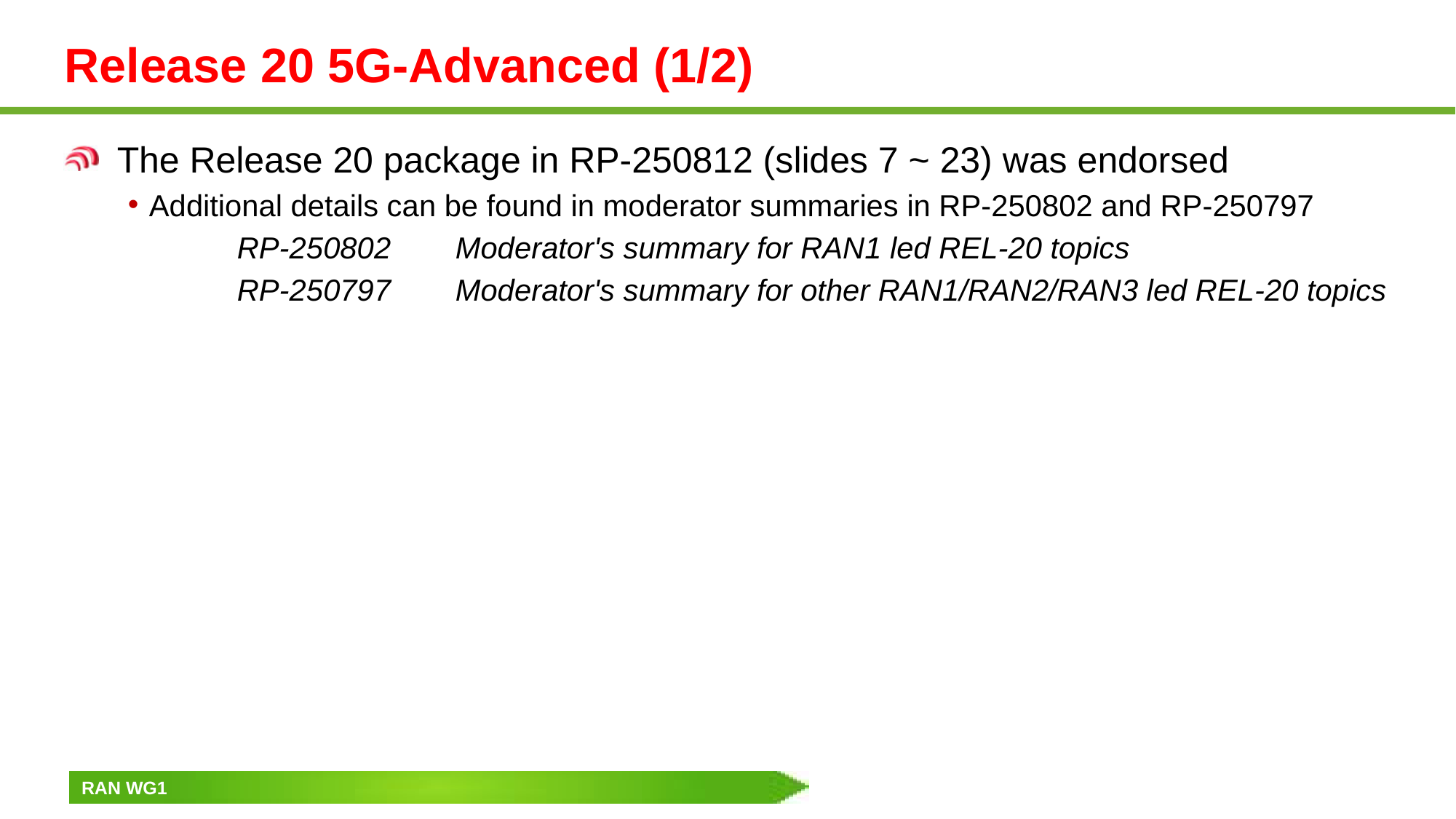

# Release 20 5G-Advanced (1/2)
The Release 20 package in RP-250812 (slides 7 ~ 23) was endorsed
Additional details can be found in moderator summaries in RP-250802 and RP-250797
	RP-250802	Moderator's summary for RAN1 led REL-20 topics
	RP-250797	Moderator's summary for other RAN1/RAN2/RAN3 led REL-20 topics